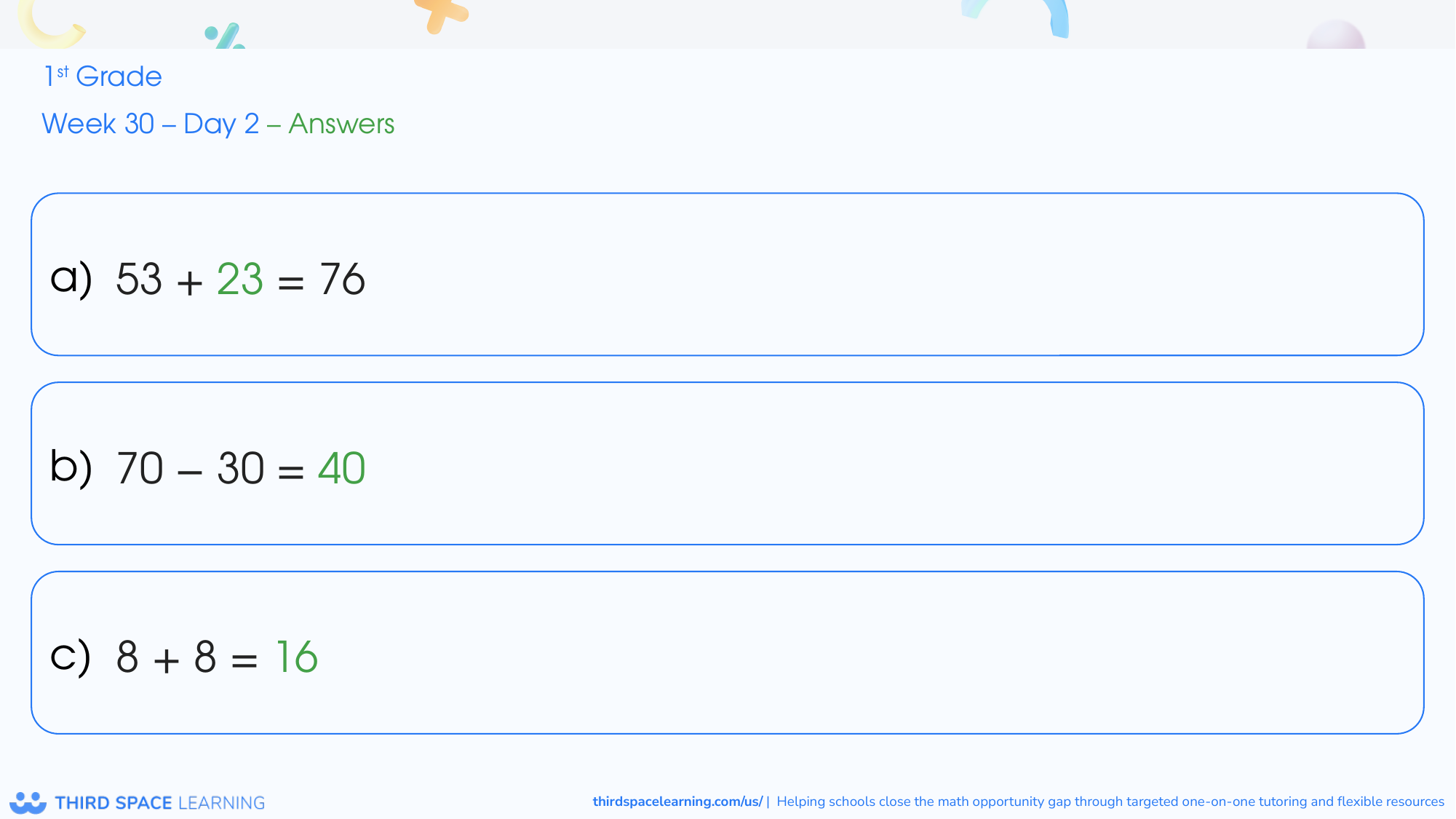

1st Grade
Week 30 – Day 2 – Answers
53 + 23 = 76
70 − 30 = 40
8 + 8 = 16